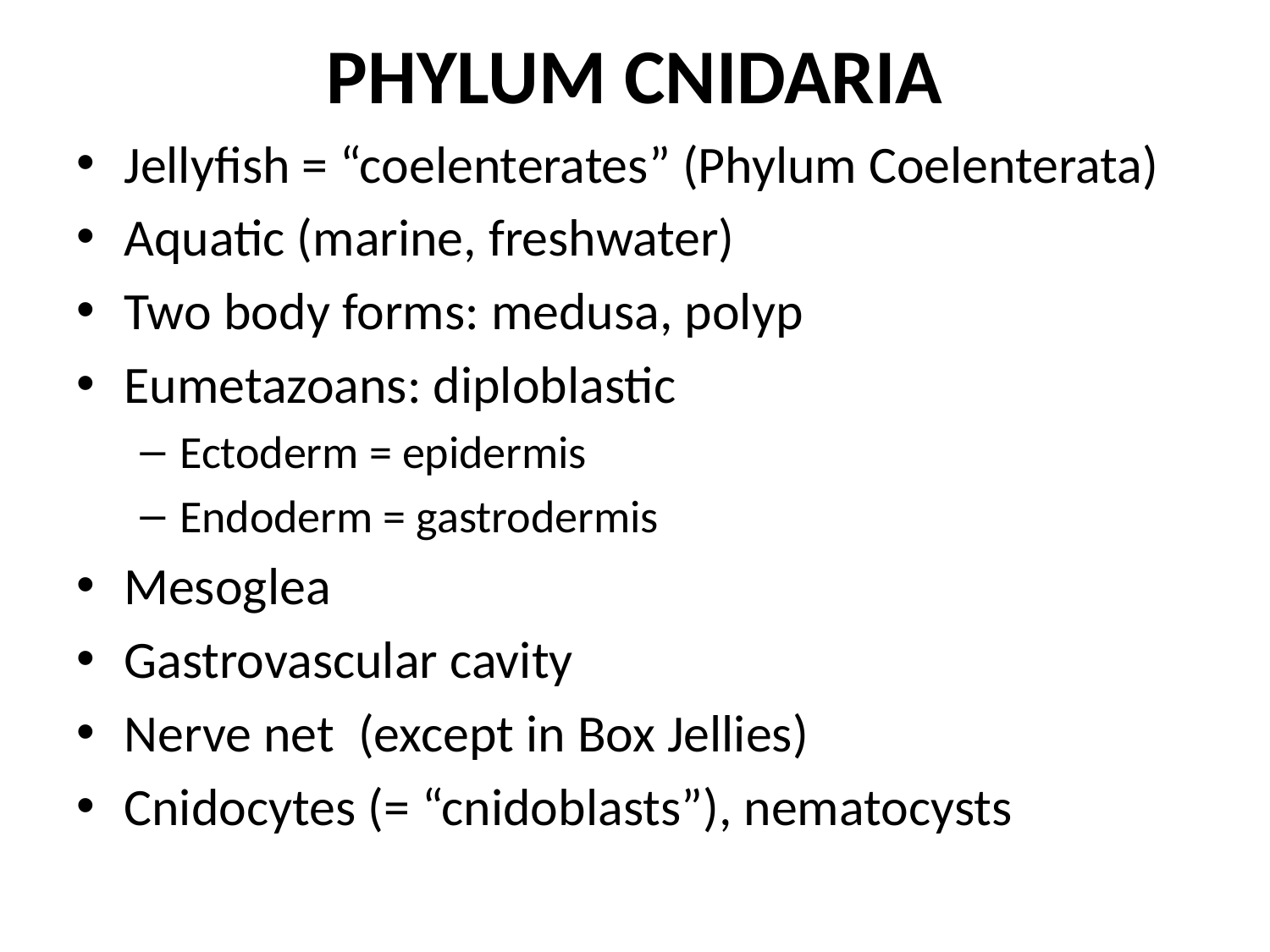

# PHYLUM CNIDARIA
Jellyfish = “coelenterates” (Phylum Coelenterata)
Aquatic (marine, freshwater)
Two body forms: medusa, polyp
Eumetazoans: diploblastic
Ectoderm = epidermis
Endoderm = gastrodermis
Mesoglea
Gastrovascular cavity
Nerve net  (except in Box Jellies)
Cnidocytes (= “cnidoblasts”), nematocysts